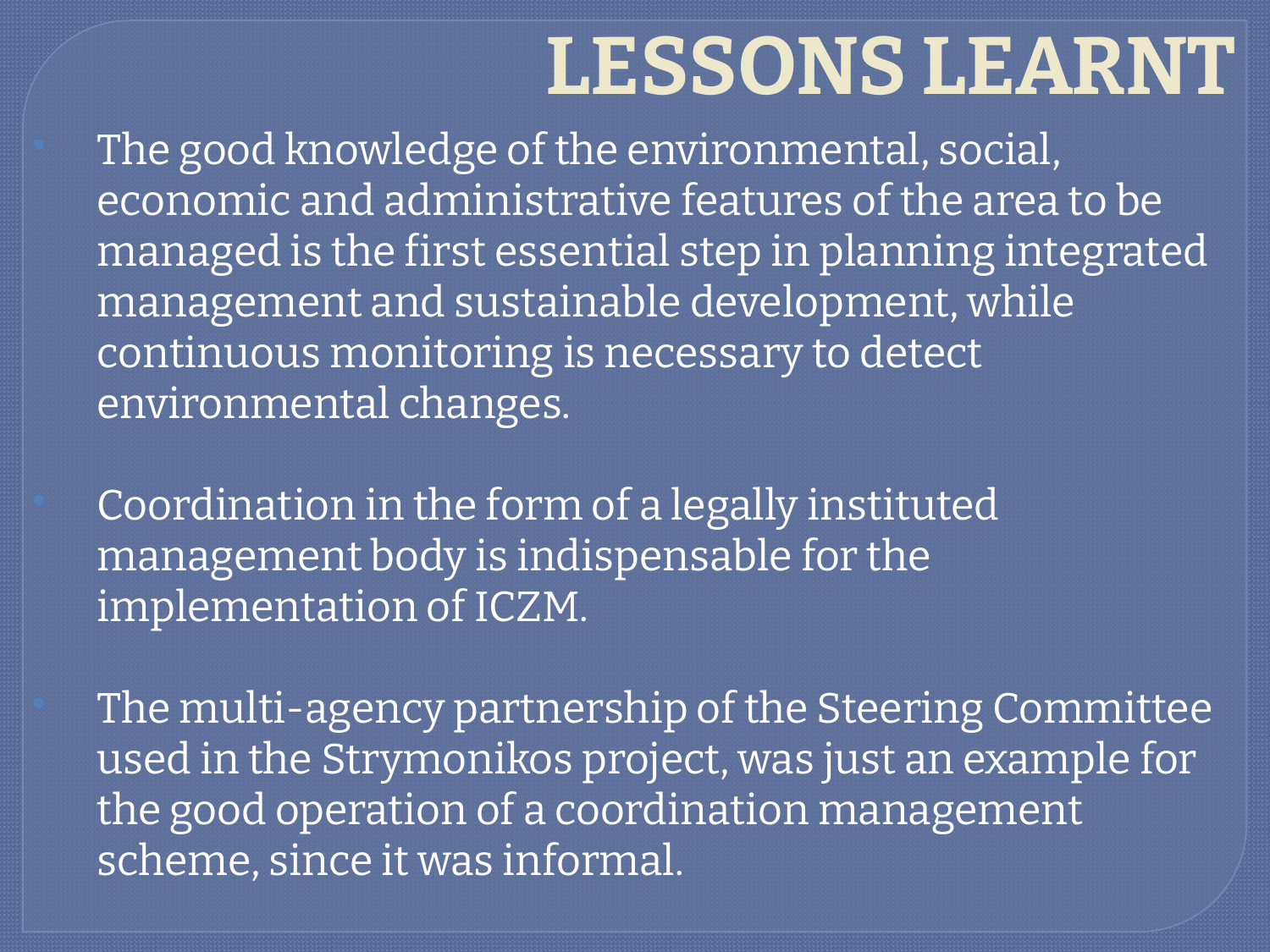

LESSONS LEARNT
The good knowledge of the environmental, social, economic and administrative features of the area to be managed is the first essential step in planning integrated management and sustainable development, while continuous monitoring is necessary to detect environmental changes.

Coordination in the form of a legally instituted management body is indispensable for the implementation of ICZM.

The multi-agency partnership of the Steering Committee used in the Strymonikos project, was just an example for the good operation of a coordination management scheme, since it was informal.